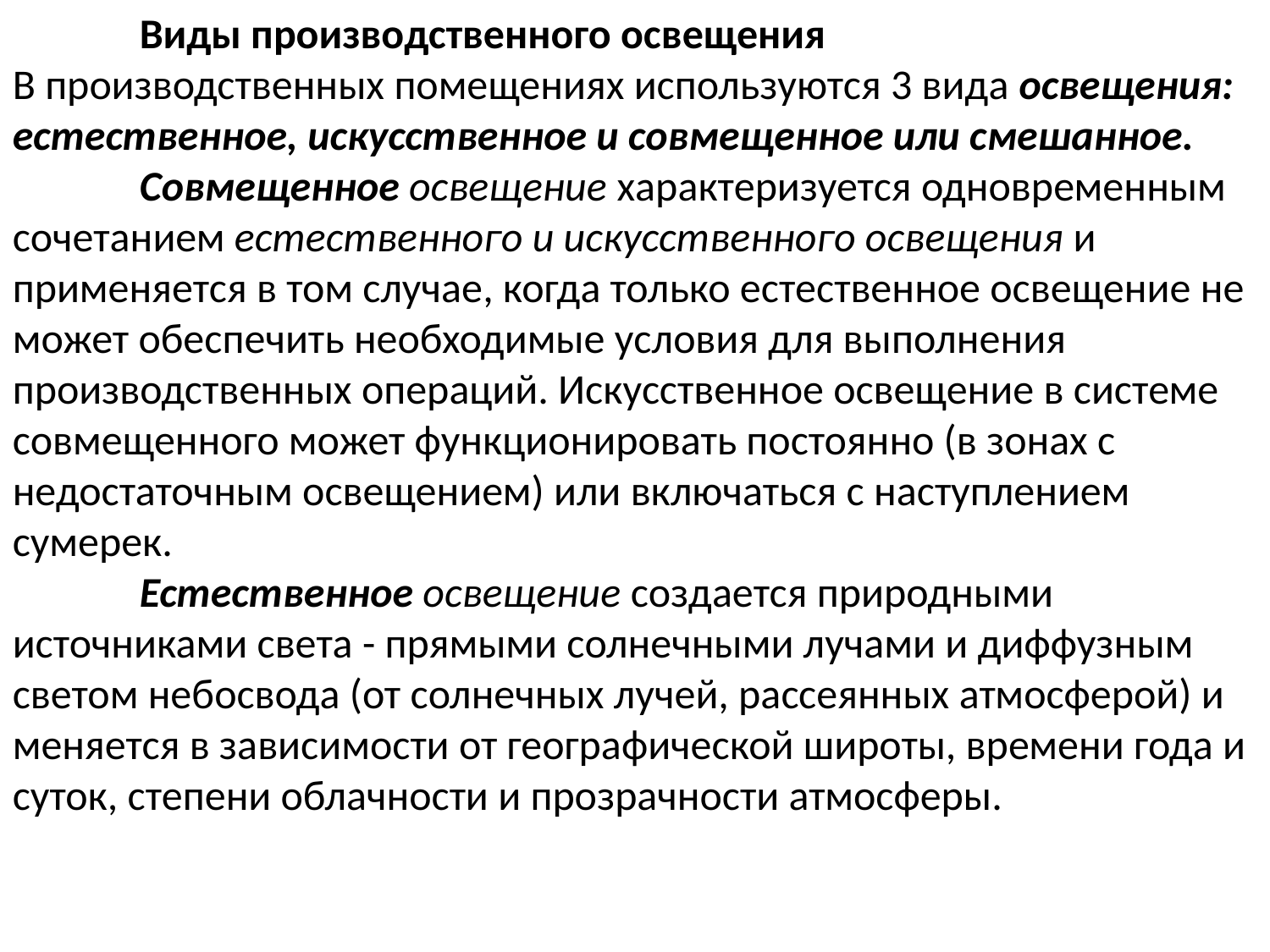

Виды производственного освещения
В производственных помещениях используются 3 вида освещения: естественное, искусственное и совмещенное или смешанное.
	Совмещенное освещение характеризуется одновременным сочетанием естественного и искусственного освещения и применяется в том случае, когда только естественное освещение не может обеспечить необходимые условия для выполнения производственных операций. Искусственное освещение в системе совмещенного может функционировать постоянно (в зонах с недостаточным освещением) или включаться с наступлением сумерек.
	Естественное освещение создается природными источниками света - прямыми солнечными лучами и диффузным светом небосвода (от солнечных лучей, рассеянных атмосферой) и меняется в зависимости от географической широты, времени года и суток, степени облачности и прозрачности атмосферы.